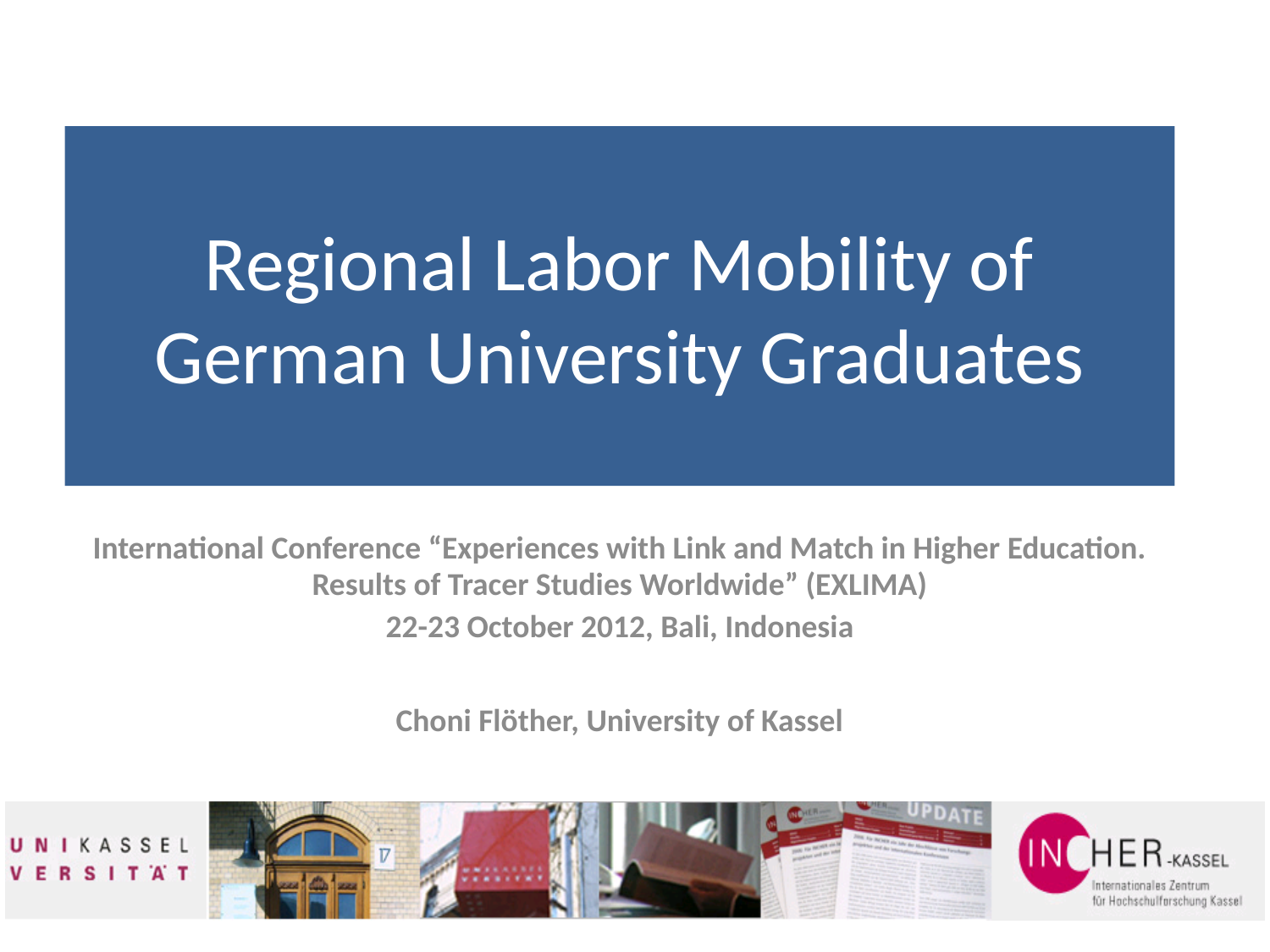

# Regional Labor Mobility of German University Graduates
International Conference “Experiences with Link and Match in Higher Education. Results of Tracer Studies Worldwide” (EXLIMA)
22-23 October 2012, Bali, Indonesia

Choni Flöther, University of Kassel